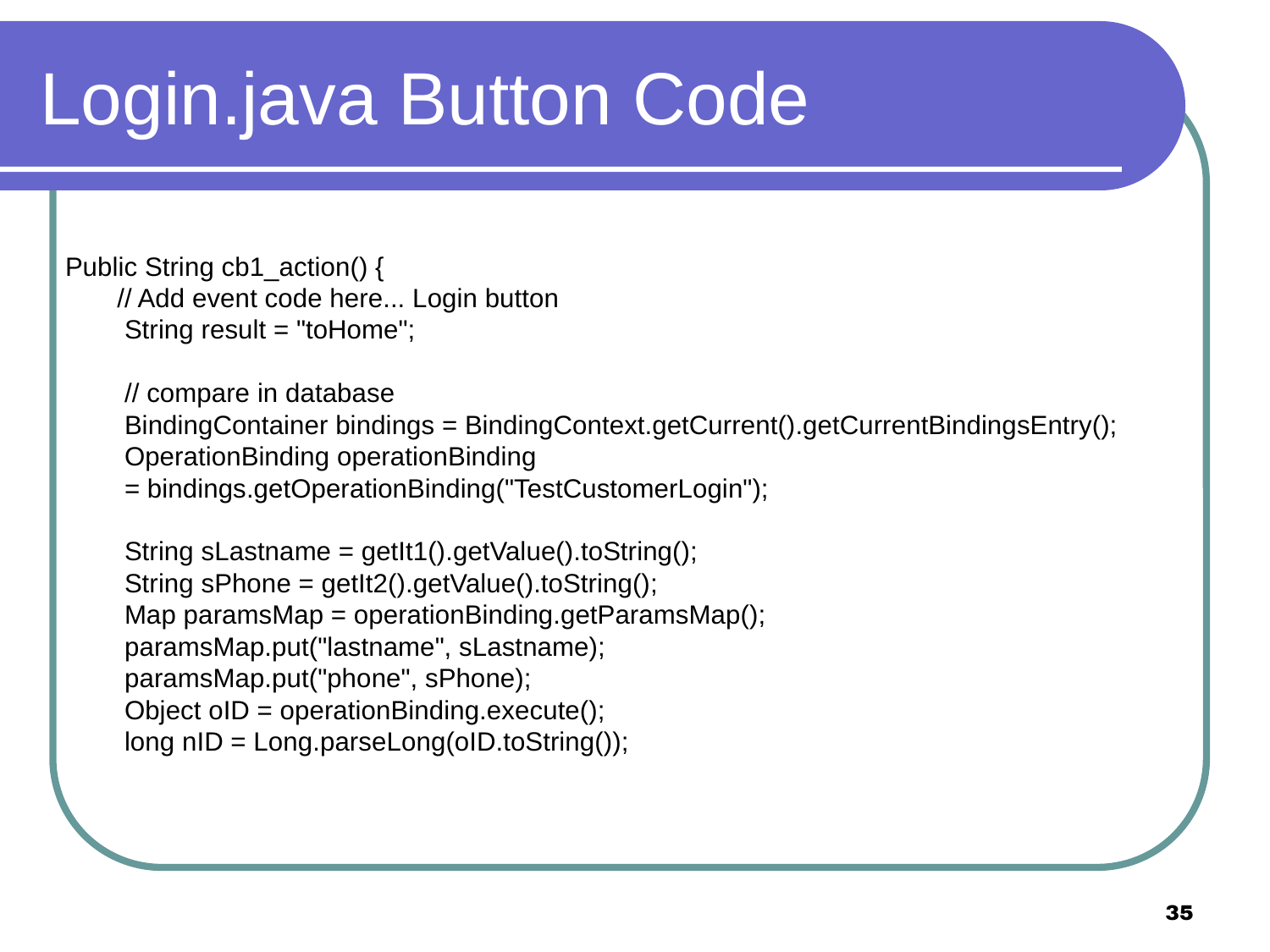

# Login.java Button Code
Public String cb1_action() {
       // Add event code here... Login button
        String result = "toHome";

        // compare in database
        BindingContainer bindings = BindingContext.getCurrent().getCurrentBindingsEntry();
        OperationBinding operationBinding
        = bindings.getOperationBinding("TestCustomerLogin");

        String sLastname = getIt1().getValue().toString();
        String sPhone = getIt2().getValue().toString();
        Map paramsMap = operationBinding.getParamsMap();
        paramsMap.put("lastname", sLastname);
        paramsMap.put("phone", sPhone);
        Object oID = operationBinding.execute();
        long nID = Long.parseLong(oID.toString());

35